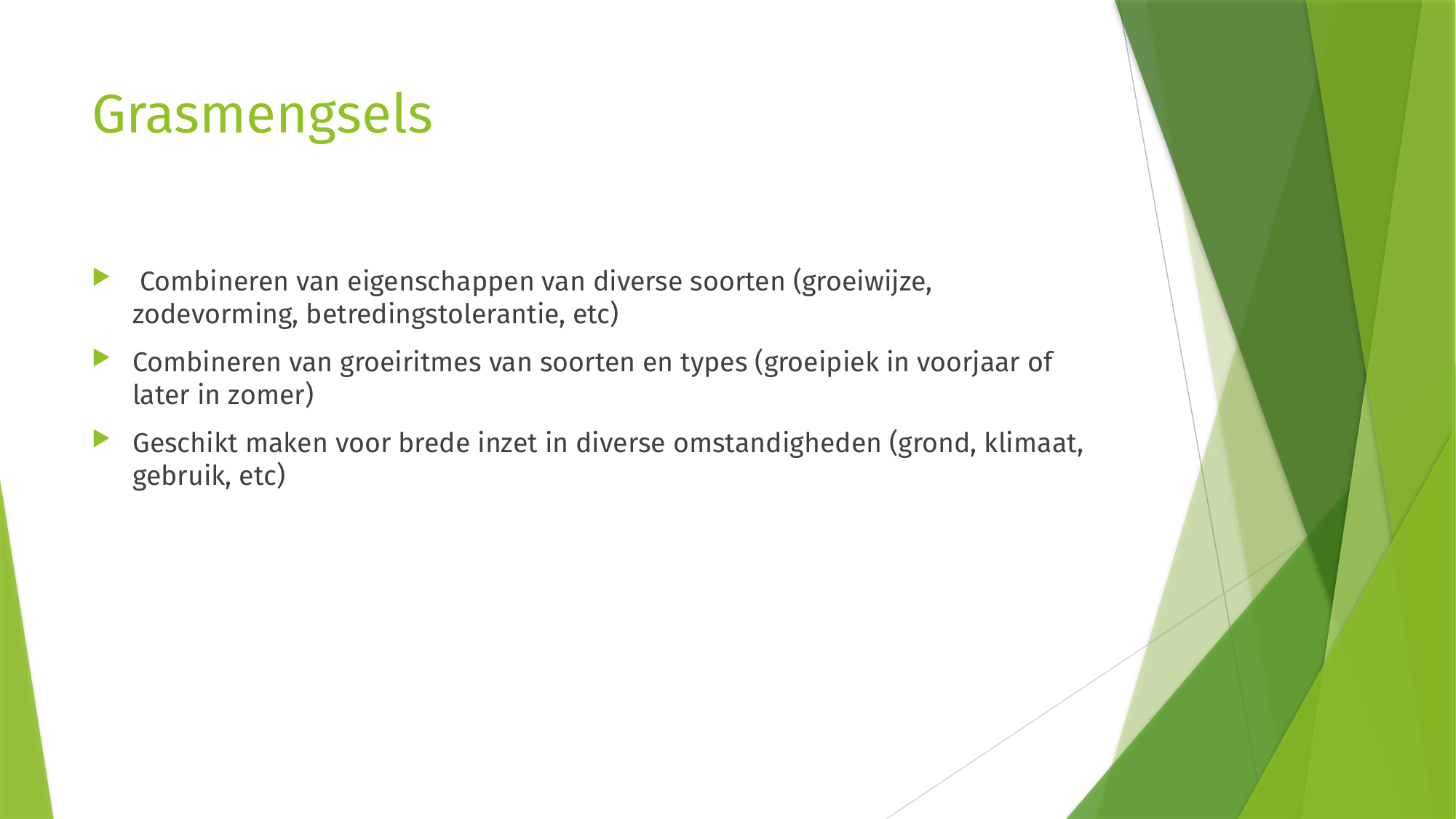

# Grasmengsels
 Combineren van eigenschappen van diverse soorten (groeiwijze, zodevorming, betredingstolerantie, etc)
Combineren van groeiritmes van soorten en types (groeipiek in voorjaar of later in zomer)
Geschikt maken voor brede inzet in diverse omstandigheden (grond, klimaat, gebruik, etc)